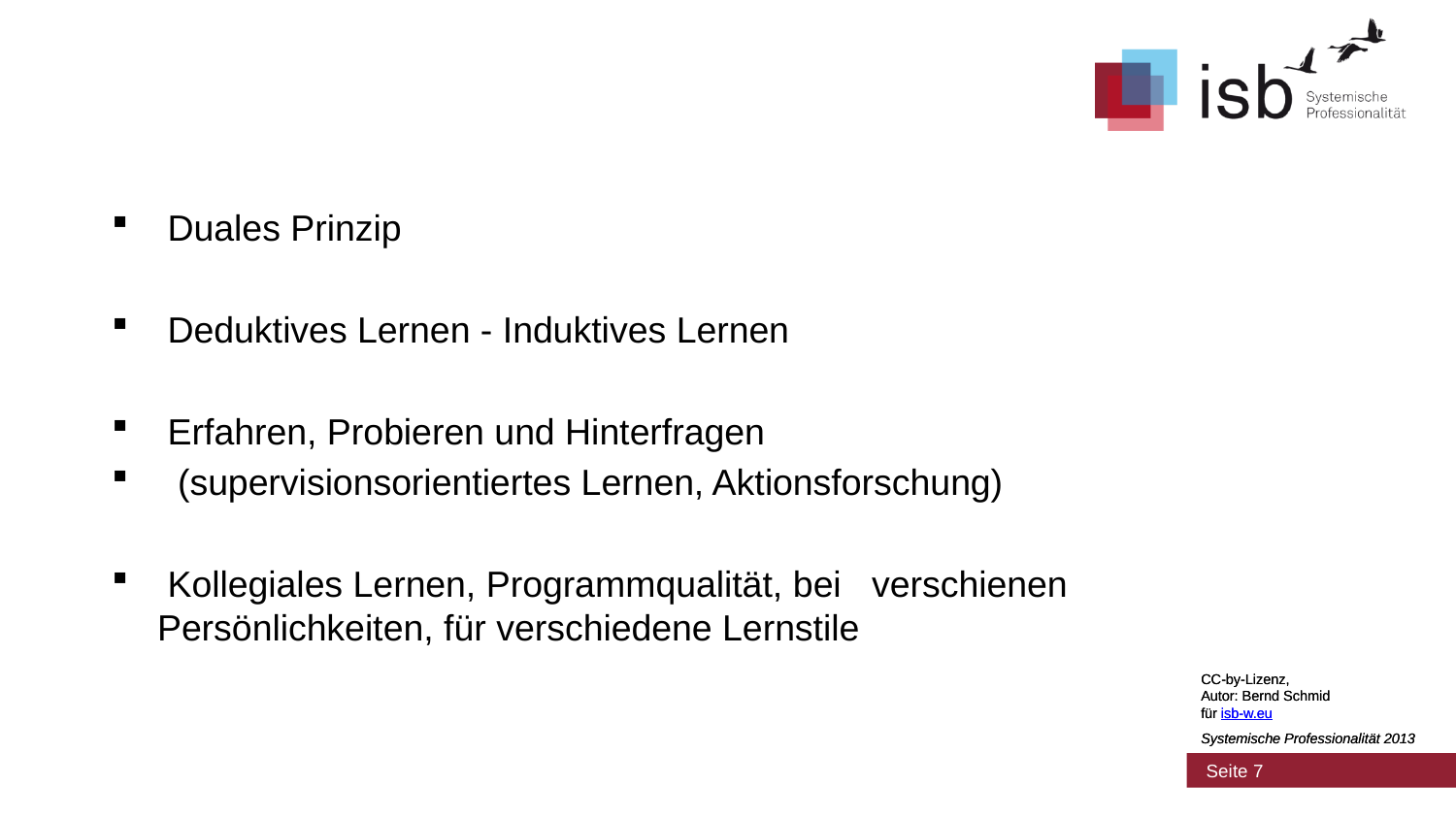

Duales Prinzip

 Deduktives Lernen - Induktives Lernen

 Erfahren, Probieren und Hinterfragen
  (supervisionsorientiertes Lernen, Aktionsforschung)

 Kollegiales Lernen, Programmqualität, bei   verschienen Persönlichkeiten, für verschiedene Lernstile
#

CC-by-Lizenz,
Autor: Bernd Schmid
für isb-w.eu
Systemische Professionalität 2013
 Seite 7